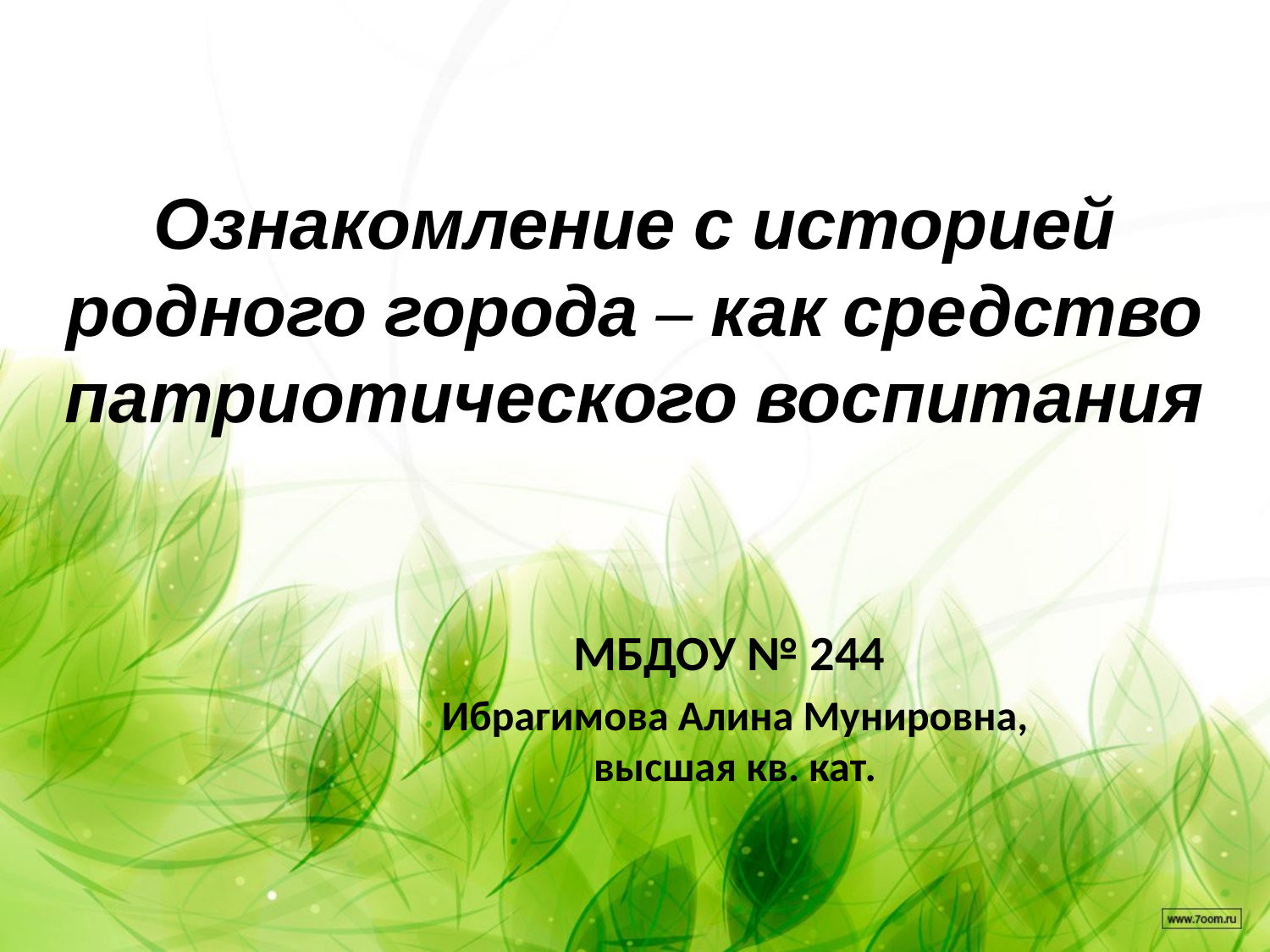

# Ознакомление с историей родного города – как средство патриотического воспитания
МБДОУ № 244
Ибрагимова Алина Мунировна, высшая кв. кат.